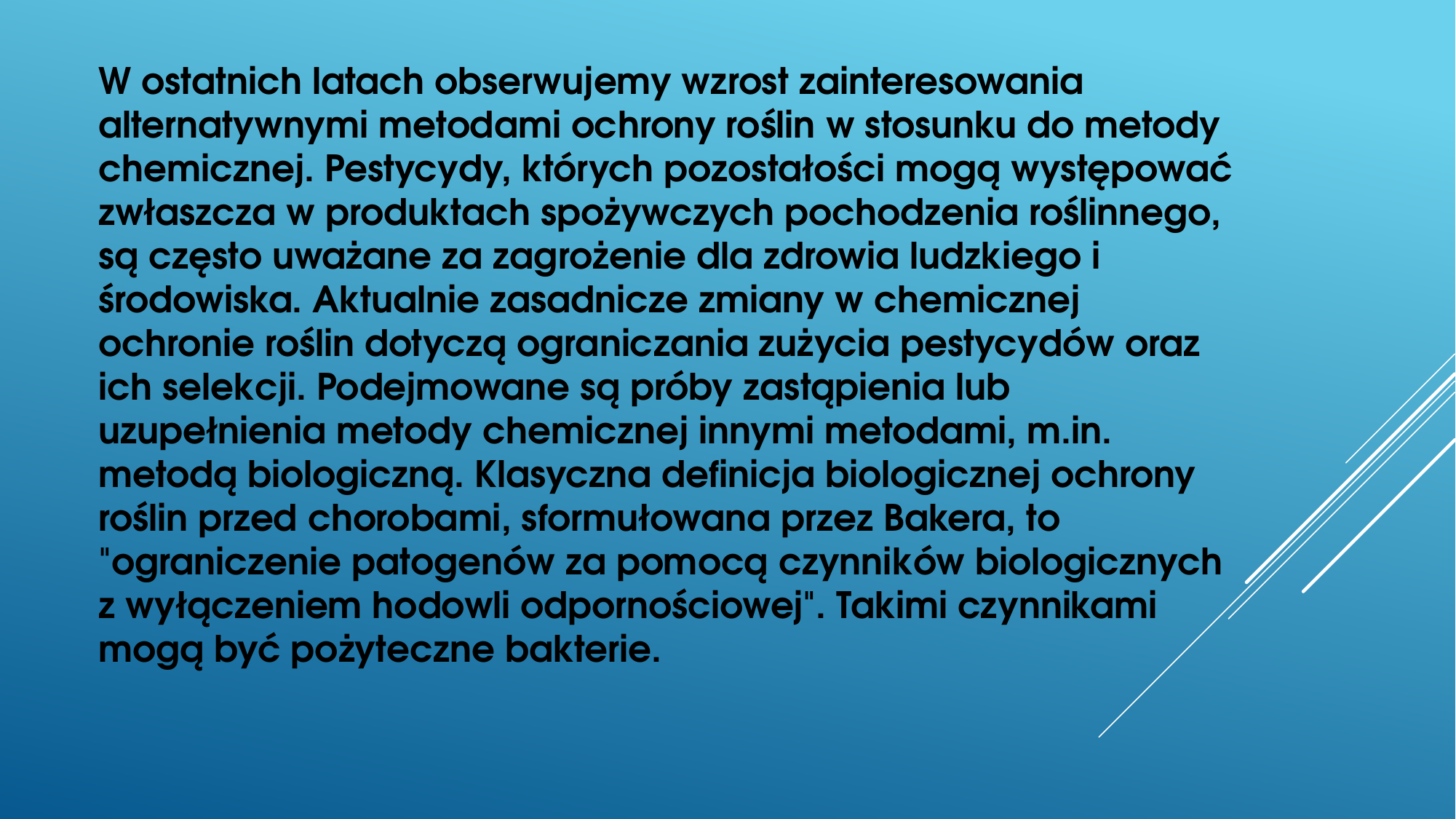

W ostatnich latach obserwujemy wzrost zainteresowania alternatywnymi metodami ochrony roślin w stosunku do metody chemicznej. Pestycydy, których pozostałości mogą występować zwłaszcza w produktach spożywczych pochodzenia roślinnego, są często uważane za zagrożenie dla zdrowia ludzkiego i środowiska. Aktualnie zasadnicze zmiany w chemicznej ochronie roślin dotyczą ograniczania zużycia pestycydów oraz ich selekcji. Podejmowane są próby zastąpienia lub uzupełnienia metody chemicznej innymi metodami, m.in. metodą biologiczną. Klasyczna definicja biologicznej ochrony roślin przed chorobami, sformułowana przez Bakera, to "ograniczenie patogenów za pomocą czynników biologicznych z wyłączeniem hodowli odpornościowej". Takimi czynnikami mogą być pożyteczne bakterie.